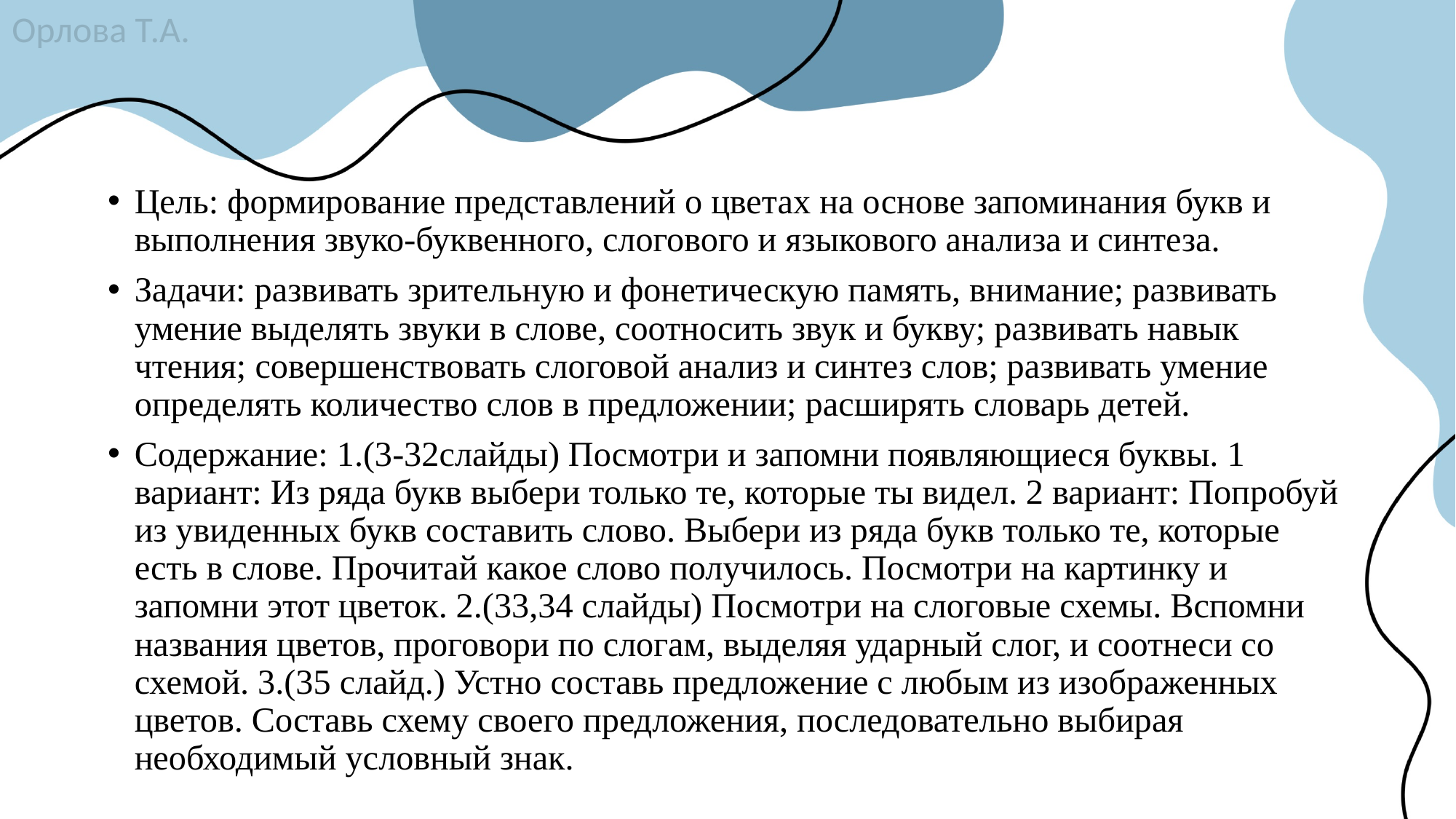

Цель: формирование представлений о цветах на основе запоминания букв и выполнения звуко-буквенного, слогового и языкового анализа и синтеза.
Задачи: развивать зрительную и фонетическую память, внимание; развивать умение выделять звуки в слове, соотносить звук и букву; развивать навык чтения; совершенствовать слоговой анализ и синтез слов; развивать умение определять количество слов в предложении; расширять словарь детей.
Содержание: 1.(3-32слайды) Посмотри и запомни появляющиеся буквы. 1 вариант: Из ряда букв выбери только те, которые ты видел. 2 вариант: Попробуй из увиденных букв составить слово. Выбери из ряда букв только те, которые есть в слове. Прочитай какое слово получилось. Посмотри на картинку и запомни этот цветок. 2.(33,34 слайды) Посмотри на слоговые схемы. Вспомни названия цветов, проговори по слогам, выделяя ударный слог, и соотнеси со схемой. 3.(35 слайд.) Устно составь предложение с любым из изображенных цветов. Составь схему своего предложения, последовательно выбирая необходимый условный знак.